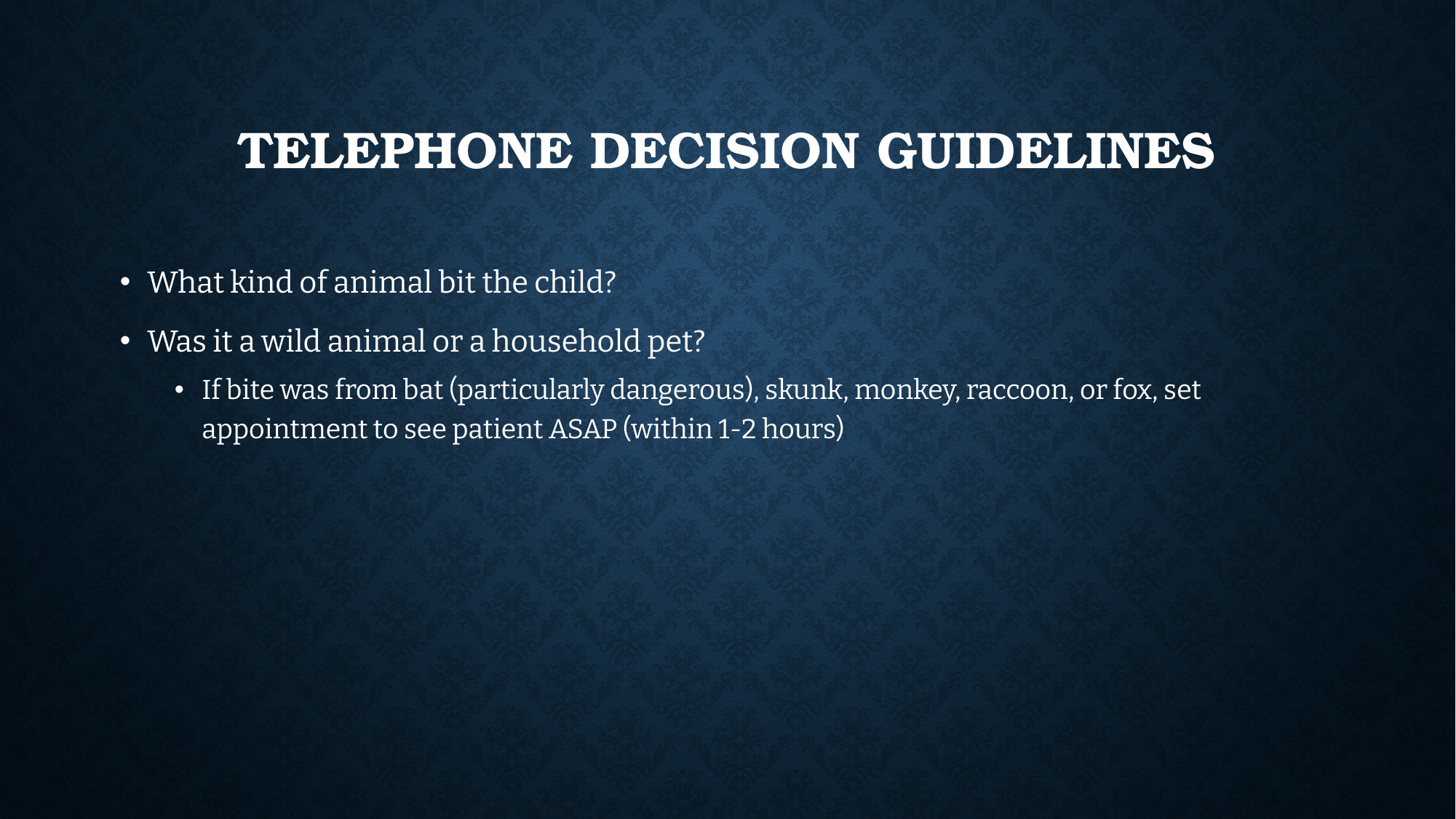

# Telephone decision guidelines
What kind of animal bit the child?
Was it a wild animal or a household pet?
If bite was from bat (particularly dangerous), skunk, monkey, raccoon, or fox, set appointment to see patient ASAP (within 1-2 hours)